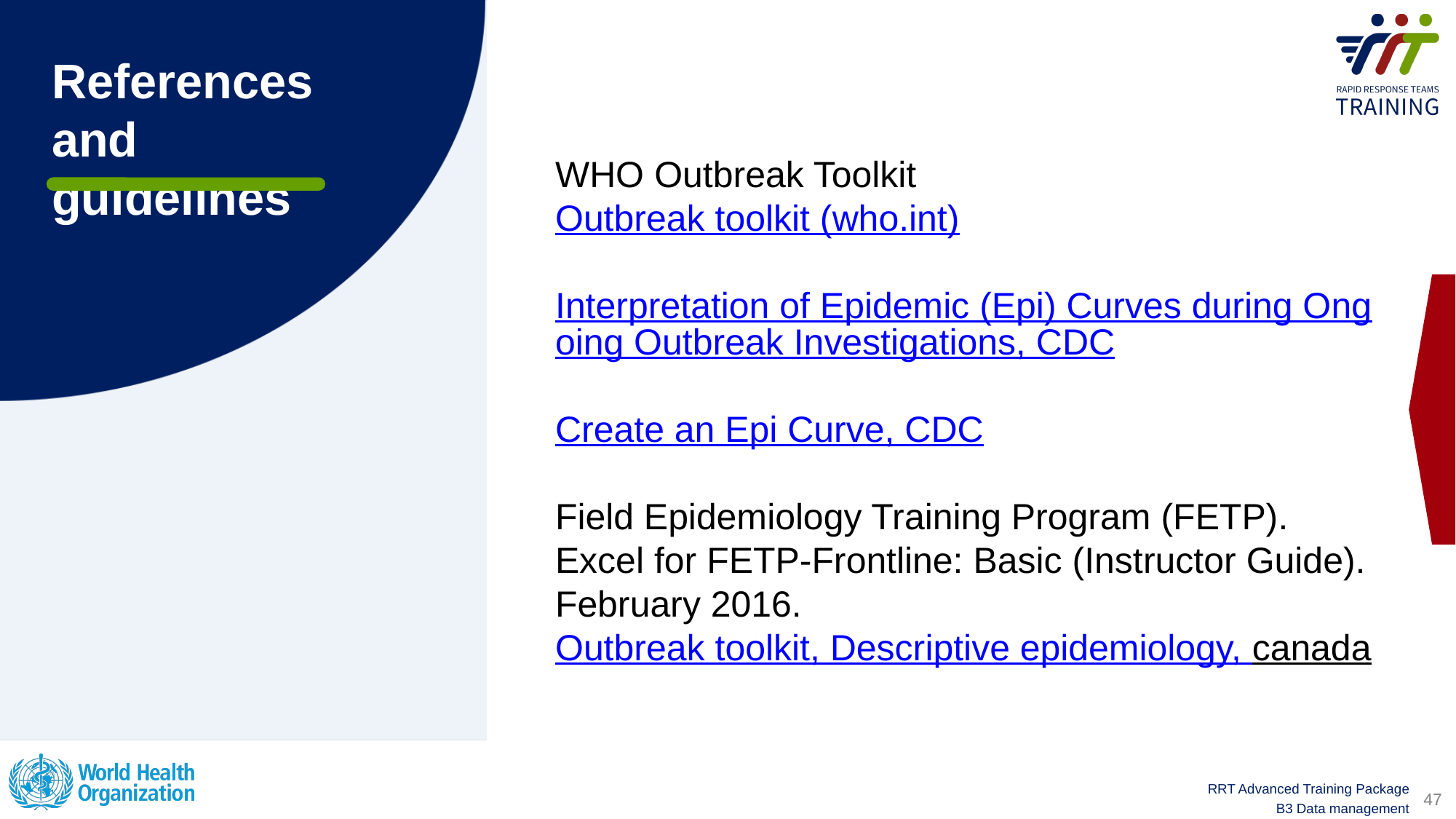

WHO Outbreak Toolkit
Outbreak toolkit (who.int)

Interpretation of Epidemic (Epi) Curves during Ongoing Outbreak Investigations, CDC

Create an Epi Curve, CDC

Field Epidemiology Training Program (FETP). Excel for FETP-Frontline: Basic (Instructor Guide). February 2016.
Outbreak toolkit, Descriptive epidemiology, canada